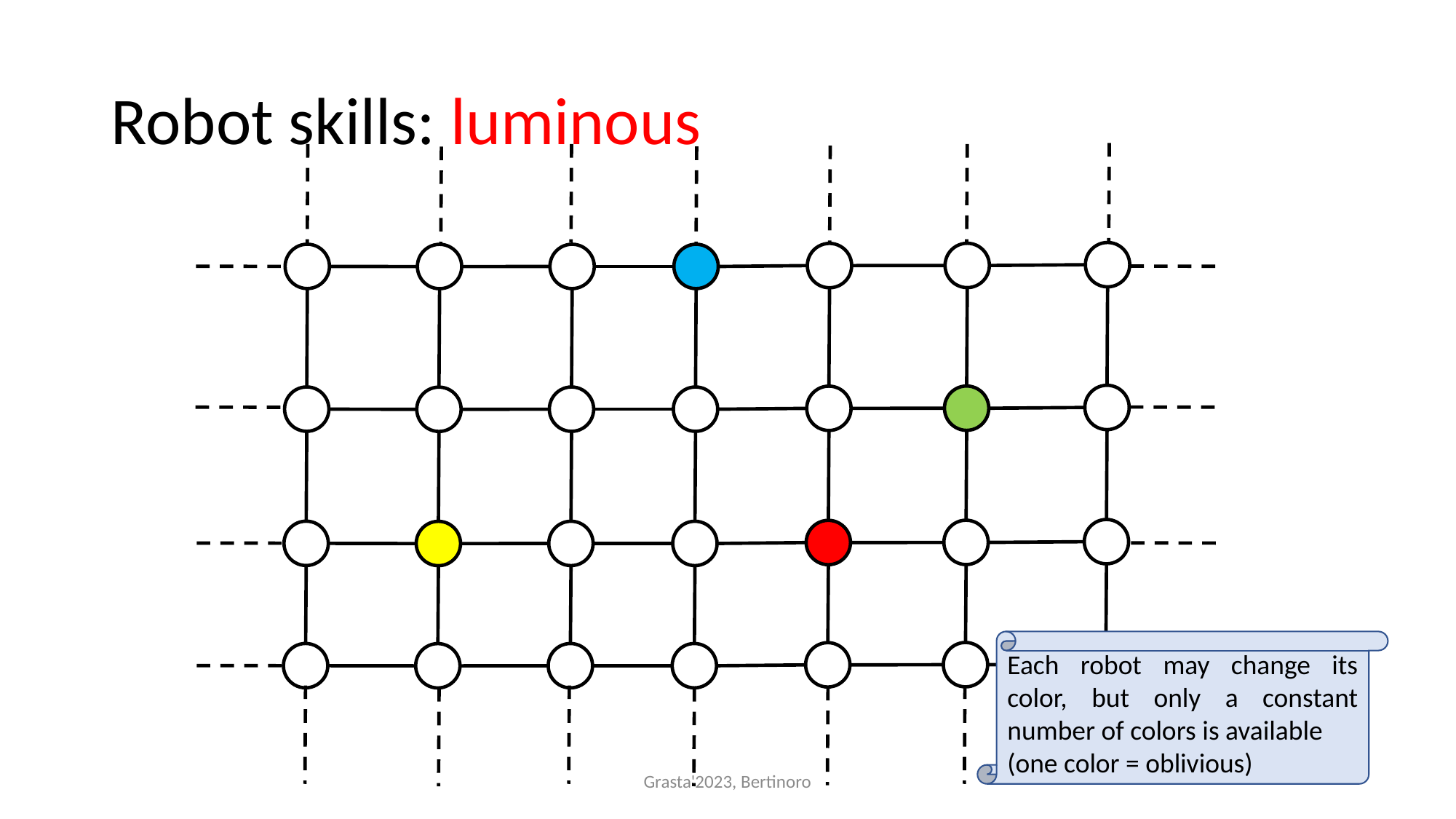

# Robot skills: luminous

Each robot may change its color, but only a constant number of colors is available
(one color = oblivious)

Grasta'2023, Bertinoro